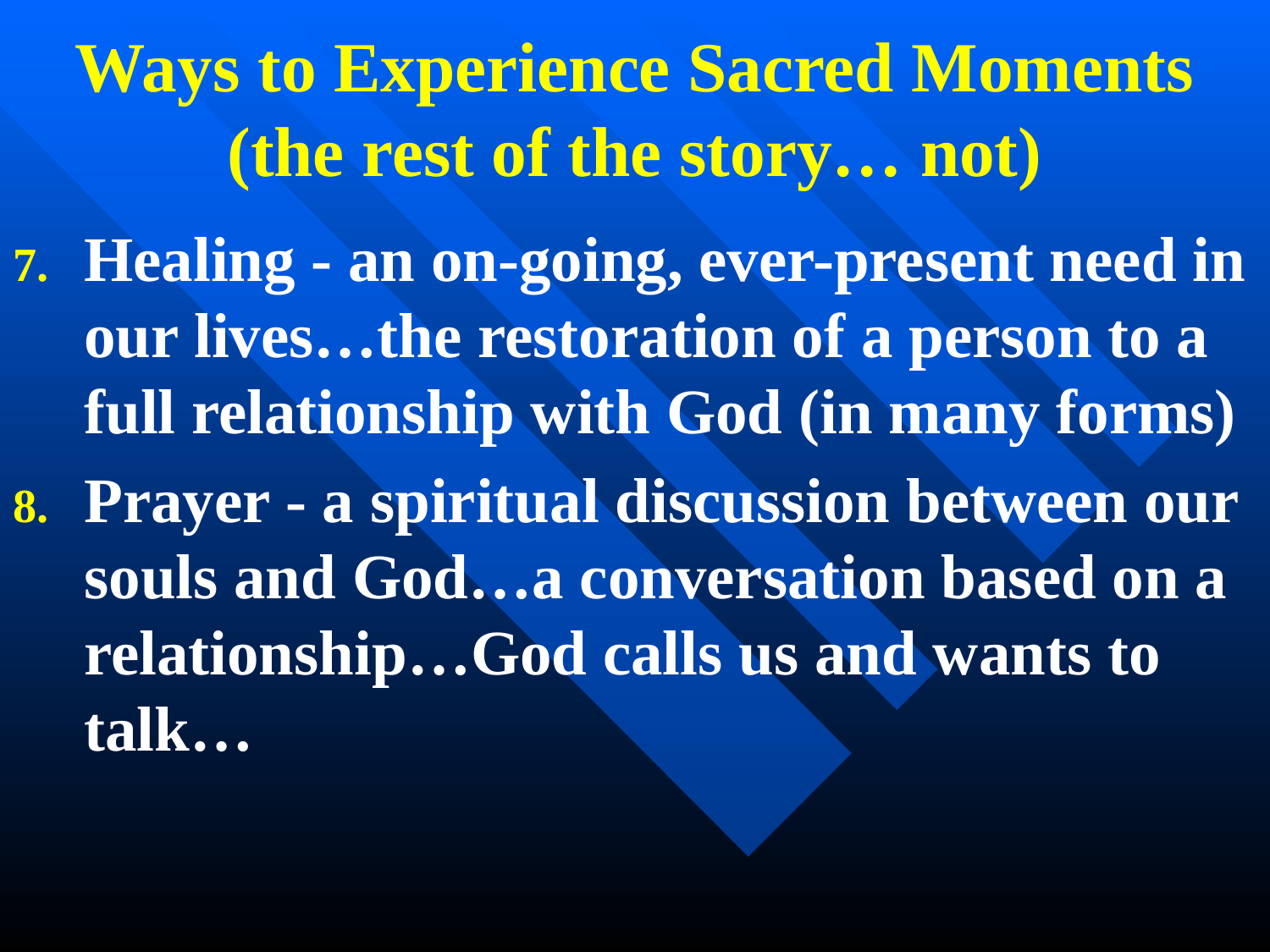

# Ways to Experience Sacred Moments (the rest of the story… not)
Healing - an on-going, ever-present need in our lives…the restoration of a person to a full relationship with God (in many forms)
Prayer - a spiritual discussion between our souls and God…a conversation based on a relationship…God calls us and wants to talk…